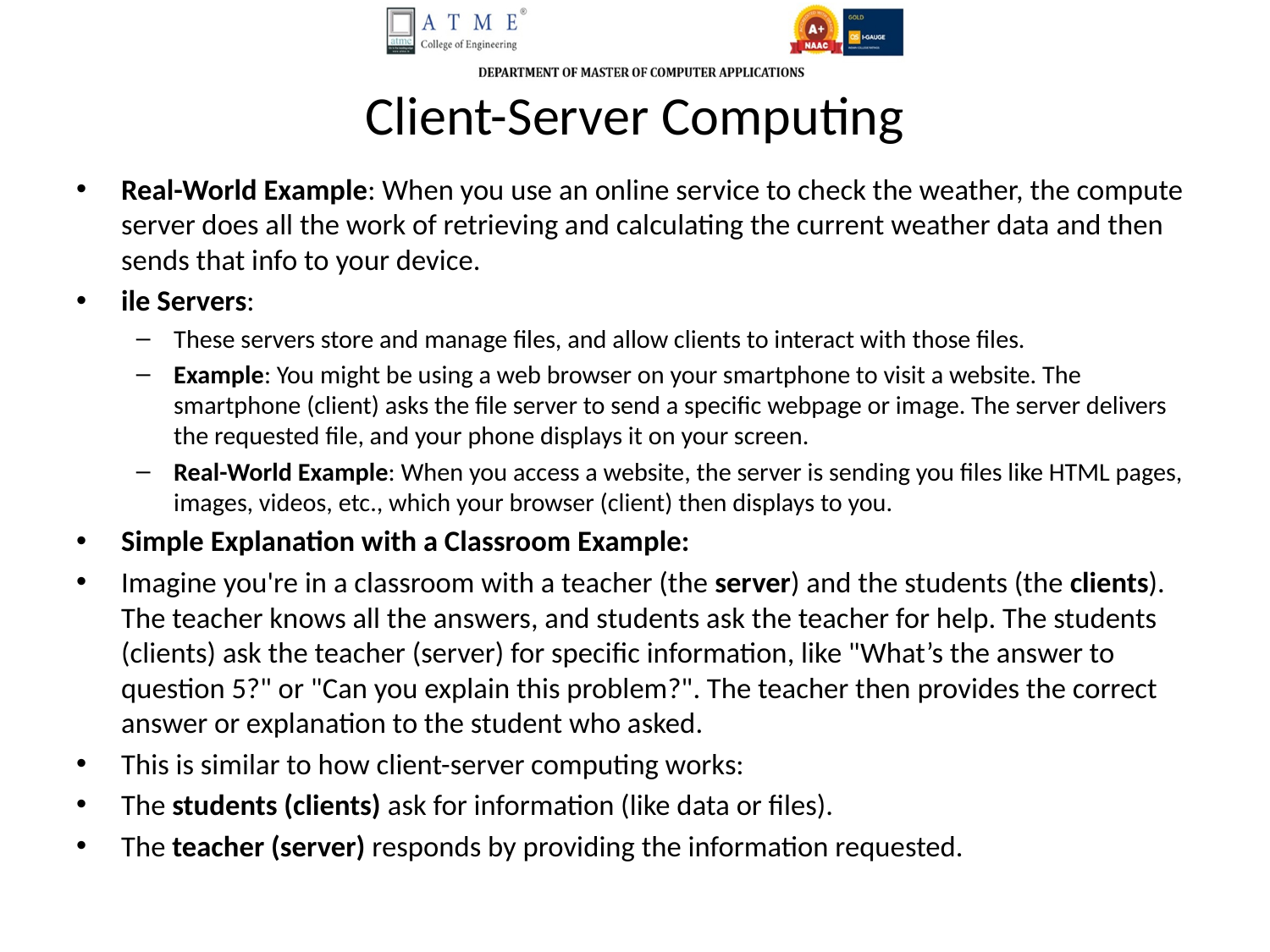

# Client-Server Computing
Real-World Example: When you use an online service to check the weather, the compute server does all the work of retrieving and calculating the current weather data and then sends that info to your device.
ile Servers:
These servers store and manage files, and allow clients to interact with those files.
Example: You might be using a web browser on your smartphone to visit a website. The smartphone (client) asks the file server to send a specific webpage or image. The server delivers the requested file, and your phone displays it on your screen.
Real-World Example: When you access a website, the server is sending you files like HTML pages, images, videos, etc., which your browser (client) then displays to you.
Simple Explanation with a Classroom Example:
Imagine you're in a classroom with a teacher (the server) and the students (the clients). The teacher knows all the answers, and students ask the teacher for help. The students (clients) ask the teacher (server) for specific information, like "What’s the answer to question 5?" or "Can you explain this problem?". The teacher then provides the correct answer or explanation to the student who asked.
This is similar to how client-server computing works:
The students (clients) ask for information (like data or files).
The teacher (server) responds by providing the information requested.